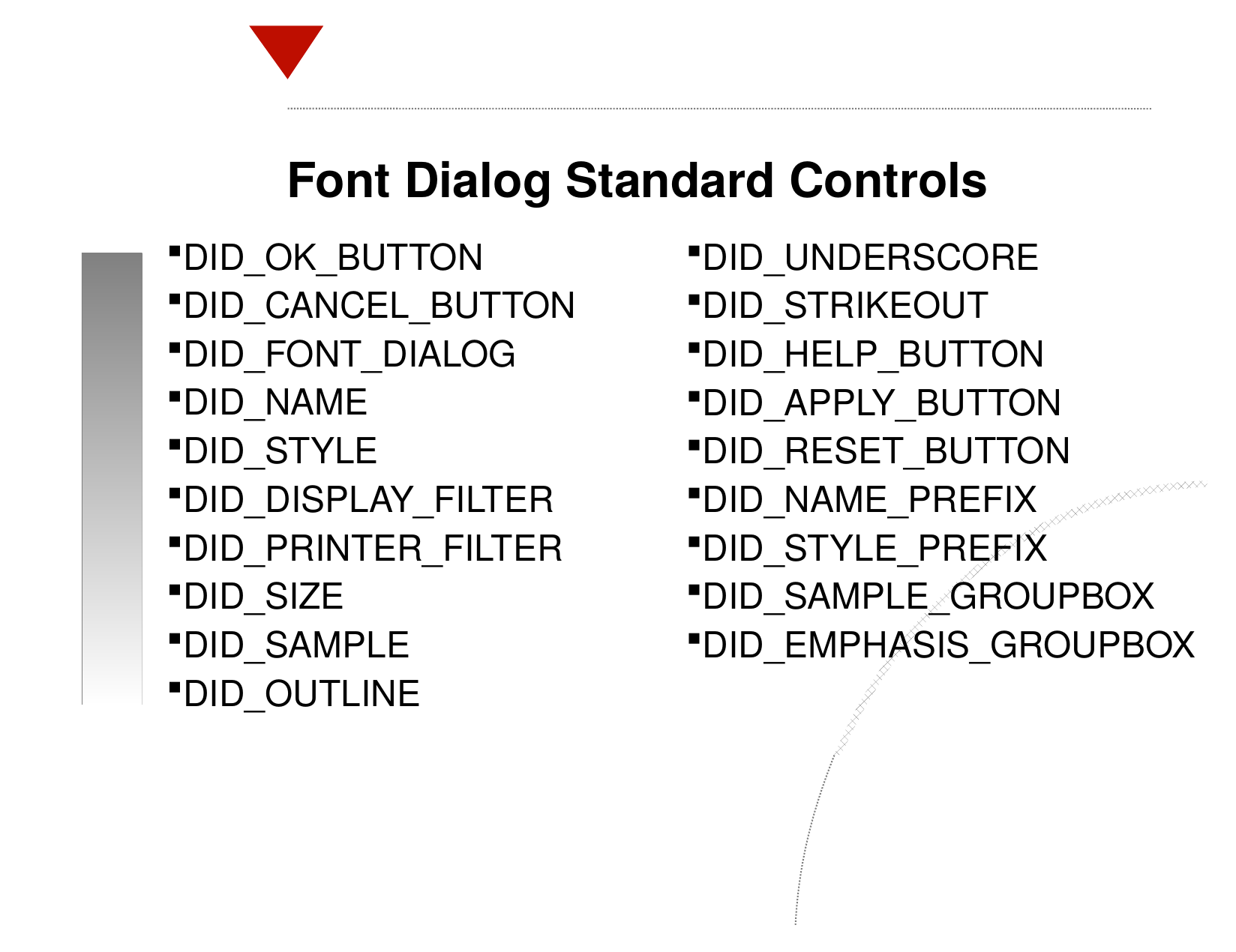

Font Dialog Standard Controls
DID_OK_BUTTON
DID_CANCEL_BUTTON
DID_FONT_DIALOG
DID_NAME
DID_STYLE
DID_DISPLAY_FILTER
DID_PRINTER_FILTER
DID_SIZE
DID_SAMPLE
DID_OUTLINE
DID_UNDERSCORE
DID_STRIKEOUT
DID_HELP_BUTTON
DID_APPLY_BUTTON
DID_RESET_BUTTON
DID_NAME_PREFIX
DID_STYLE_PREFIX
DID_SAMPLE_GROUPBOX
DID_EMPHASIS_GROUPBOX